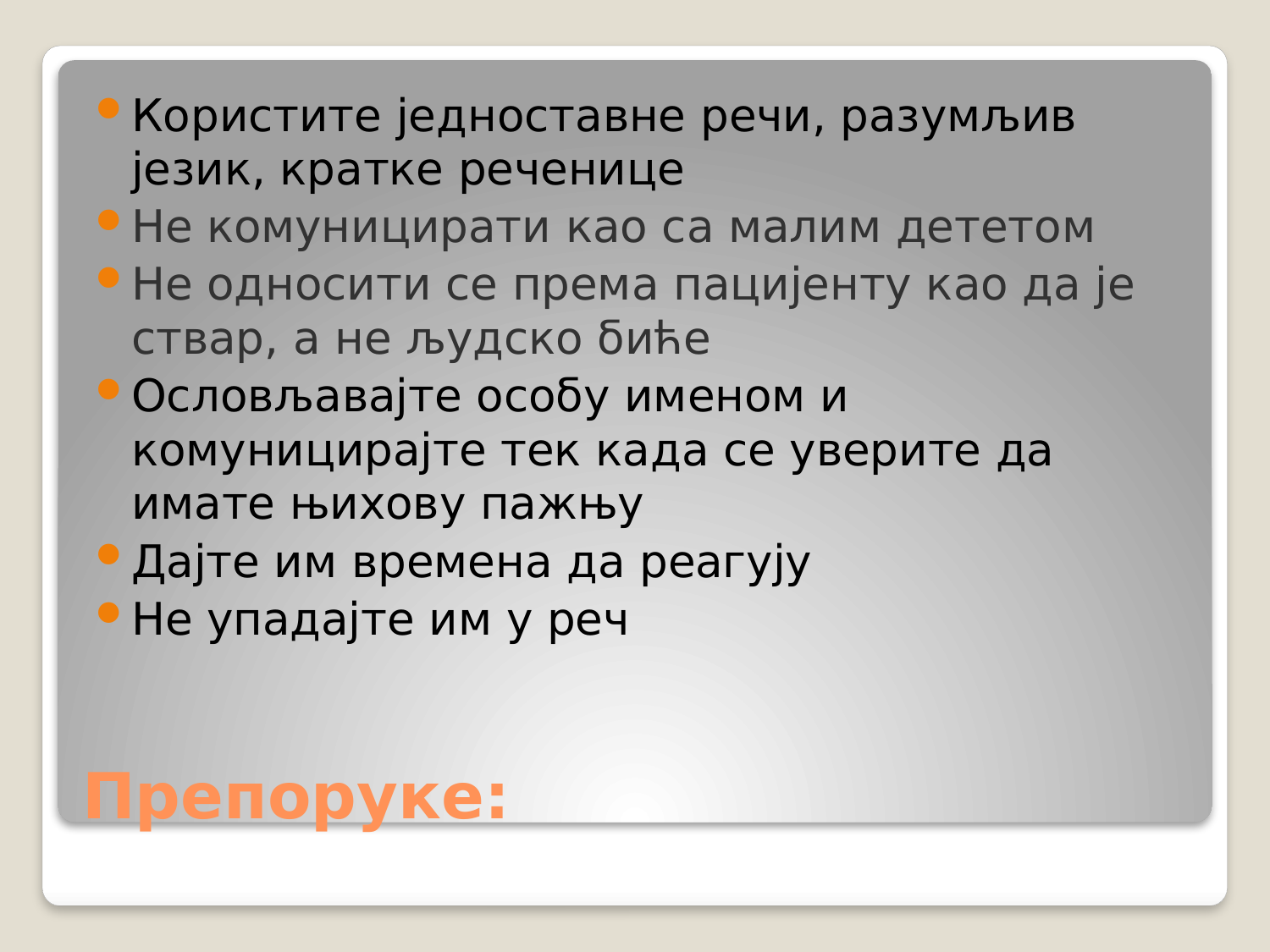

Користите једноставне речи, разумљив језик, кратке реченице
Не комуницирати као са малим дететом
Не односити се према пацијенту као да је ствар, а не људско биће
Ословљавајте особу именом и комуницирајте тек када се уверите да имате њихову пажњу
Дајте им времена да реагују
Не упадајте им у реч
# Препоруке: